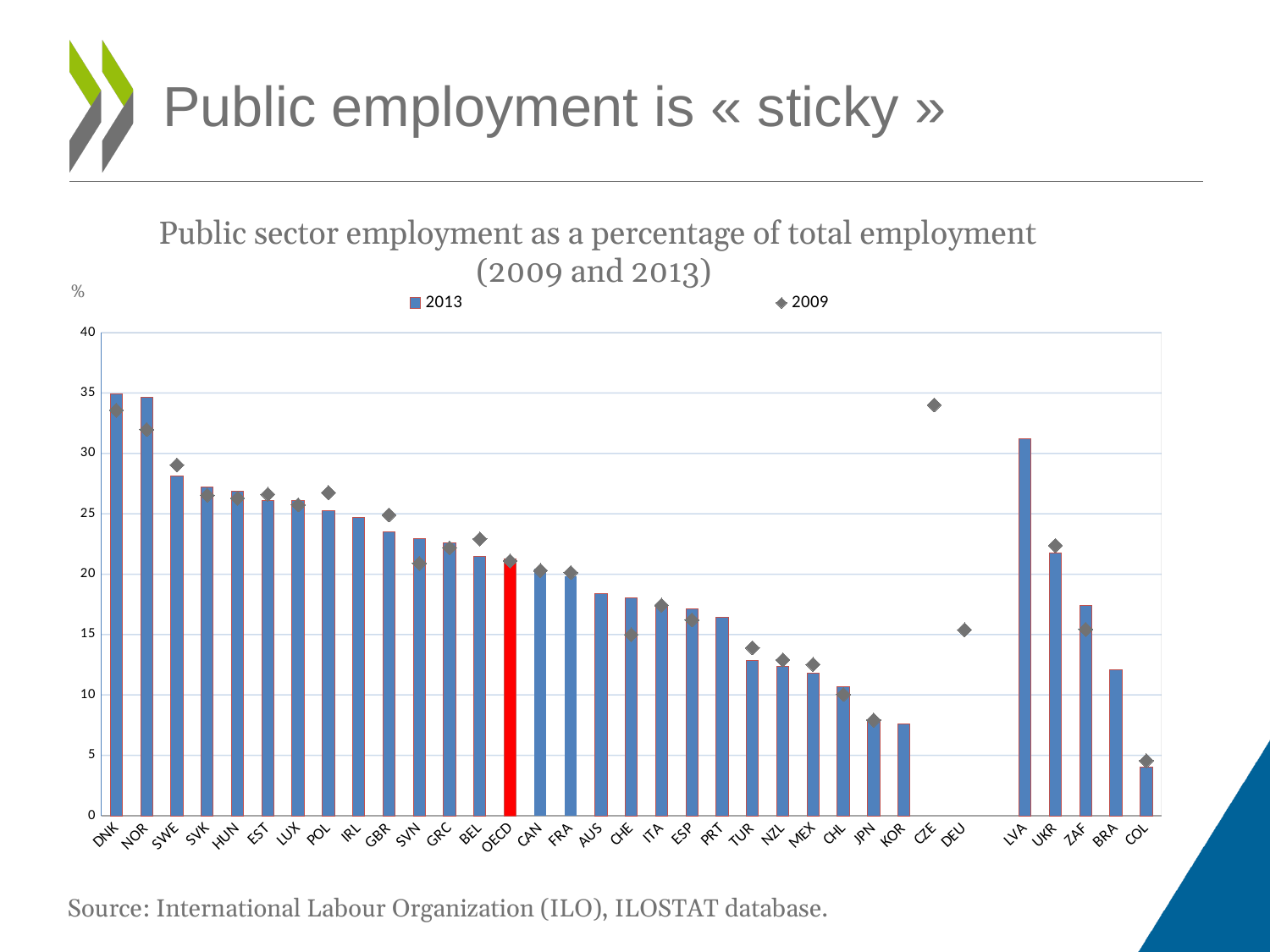

# Public employment is « sticky »
Public sector employment as a percentage of total employment (2009 and 2013)

### Chart

| Category | 2013 | 2009 |
|---|---|---|
| DNK | 34.89103489103489 | 33.578776394152676 |
| NOR | 34.61538461538461 | 31.97767145135566 |
| SWE | 28.095308946372775 | 29.037850332273905 |
| SVK | 27.188425707294034 | 26.54070504691859 |
| HUN | 26.8366899610614 | 26.283085221713954 |
| EST | 26.090455496539516 | 26.619671030547167 |
| LUX | 26.067615658362985 | 25.736648250460405 |
| POL | 25.236058118472272 | 26.752415222994564 |
| IRL | 24.69240837696335 | None |
| GBR | 23.492718553688576 | 24.91920843356347 |
| SVN | 22.943722943722943 | 20.897043832823652 |
| GRC | 22.617384197622 | 22.184955537412566 |
| BEL | 21.45774010551178 | 22.91492297599928 |
| OECD | 21.28039819444126 | 21.090785143111876 |
| CAN | 20.426705468327018 | 20.3115427850902 |
| FRA | 19.843965299745765 | 20.132854620089585 |
| AUS | 18.396455254050906 | None |
| CHE | 18.046494944739617 | 14.991392357169882 |
| ITA | 17.321113943105427 | 17.426732852282253 |
| ESP | 17.138689538479493 | 16.21135112240576 |
| PRT | 16.4 | None |
| TUR | 12.859863149552062 | 13.910454286882896 |
| NZL | 12.390538954590593 | 12.899648863426352 |
| MEX | 11.780595067285503 | 12.533170411186296 |
| CHL | 10.709767206477732 | 10.043212635970795 |
| JPN | 7.938520044366978 | 7.927411652340019 |
| KOR | 7.6 | None |
| CZE | None | 34.01787487586892 |
| DEU | None | 15.398571915021927 |
|  | None | None |
| LVA | 31.200357981877165 | None |
| UKR | 21.724647863105094 | 22.377733204566276 |
| ZAF | 17.38308578193951 | 15.429208472686733 |
| BRA | 12.105599662319445 | None |
| COL | 4.0507026729126485 | 4.556801285042925 |
Source: International Labour Organization (ILO), ILOSTAT database.